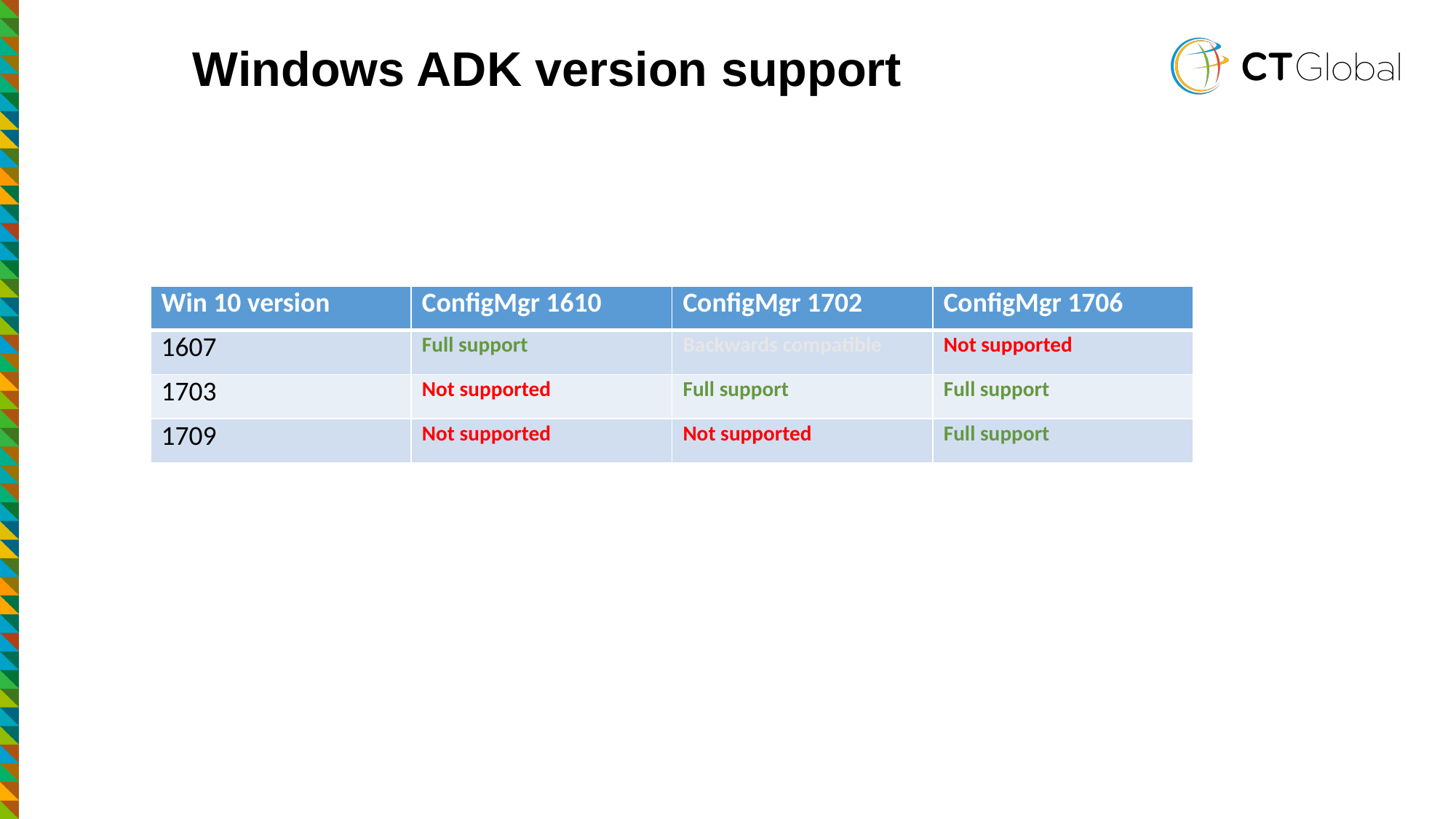

# Windows ADK version support
| Win 10 version | ConfigMgr 1610 | ConfigMgr 1702 | ConfigMgr 1706 |
| --- | --- | --- | --- |
| 1607 | Full support | Backwards compatible | Not supported |
| 1703 | Not supported | Full support | Full support |
| 1709 | Not supported | Not supported | Full support |